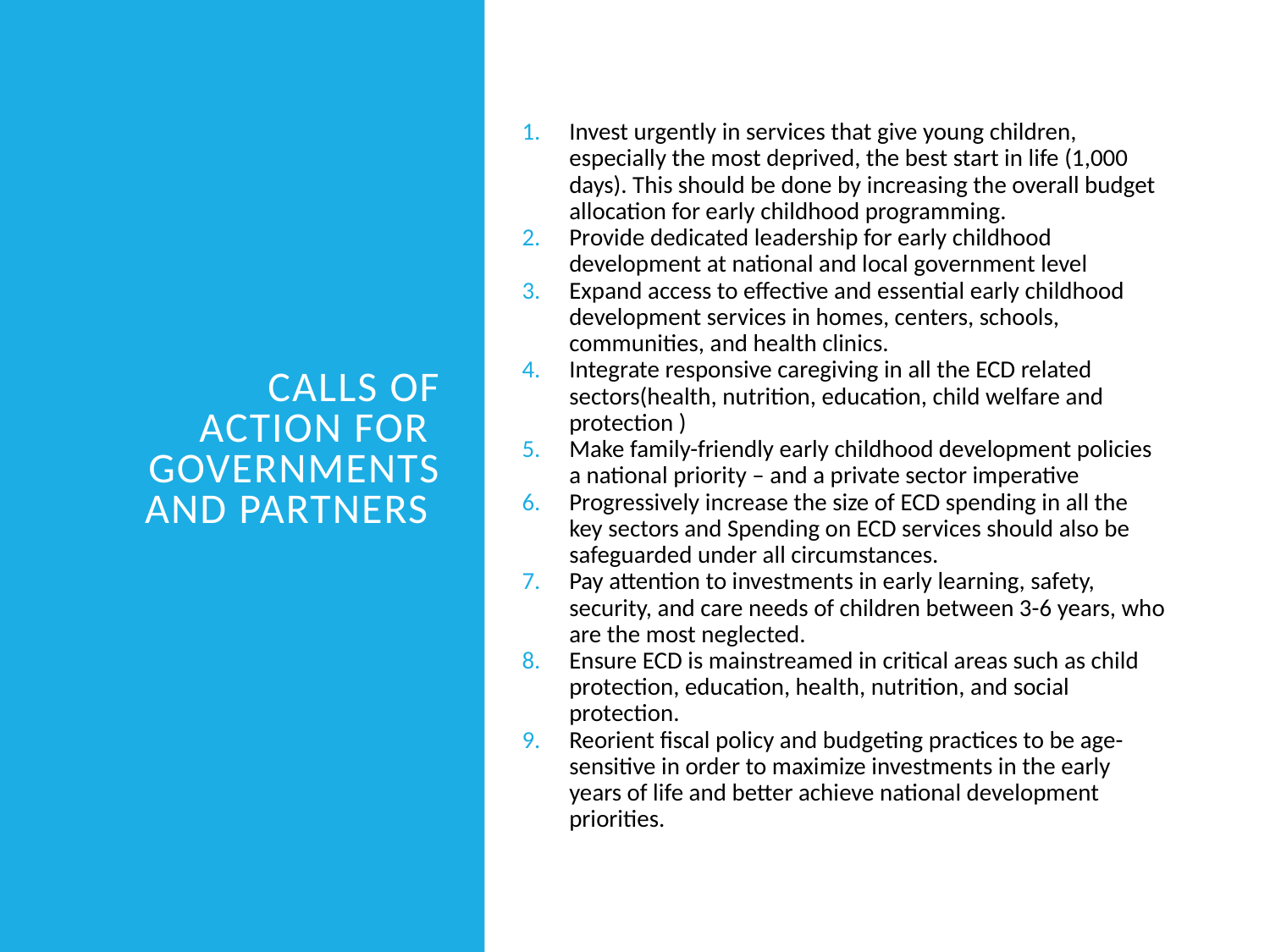

# calls OF ACTION FOR  governments and partners
Invest urgently in services that give young children, especially the most deprived, the best start in life (1,000 days). This should be done by increasing the overall budget allocation for early childhood programming.
Provide dedicated leadership for early childhood development at national and local government level
Expand access to effective and essential early childhood development services in homes, centers, schools, communities, and health clinics.
Integrate responsive caregiving in all the ECD related sectors(health, nutrition, education, child welfare and protection )
Make family-friendly early childhood development policies a national priority – and a private sector imperative
Progressively increase the size of ECD spending in all the key sectors and Spending on ECD services should also be safeguarded under all circumstances.
Pay attention to investments in early learning, safety, security, and care needs of children between 3-6 years, who are the most neglected.
Ensure ECD is mainstreamed in critical areas such as child protection, education, health, nutrition, and social protection.
Reorient fiscal policy and budgeting practices to be age-sensitive in order to maximize investments in the early years of life and better achieve national development priorities.